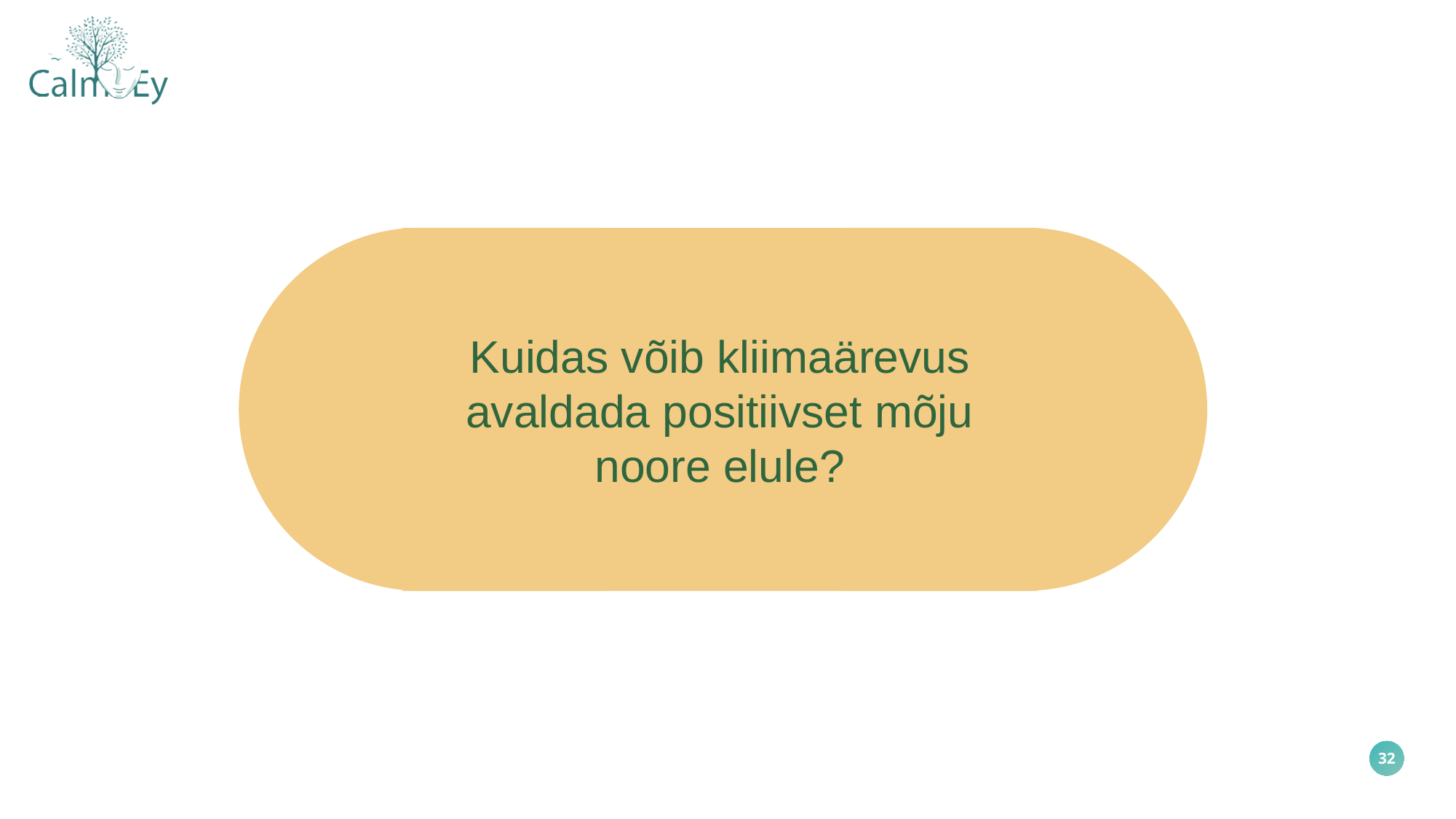

Kuidas võib kliimaärevus avaldada positiivset mõju noore elule?